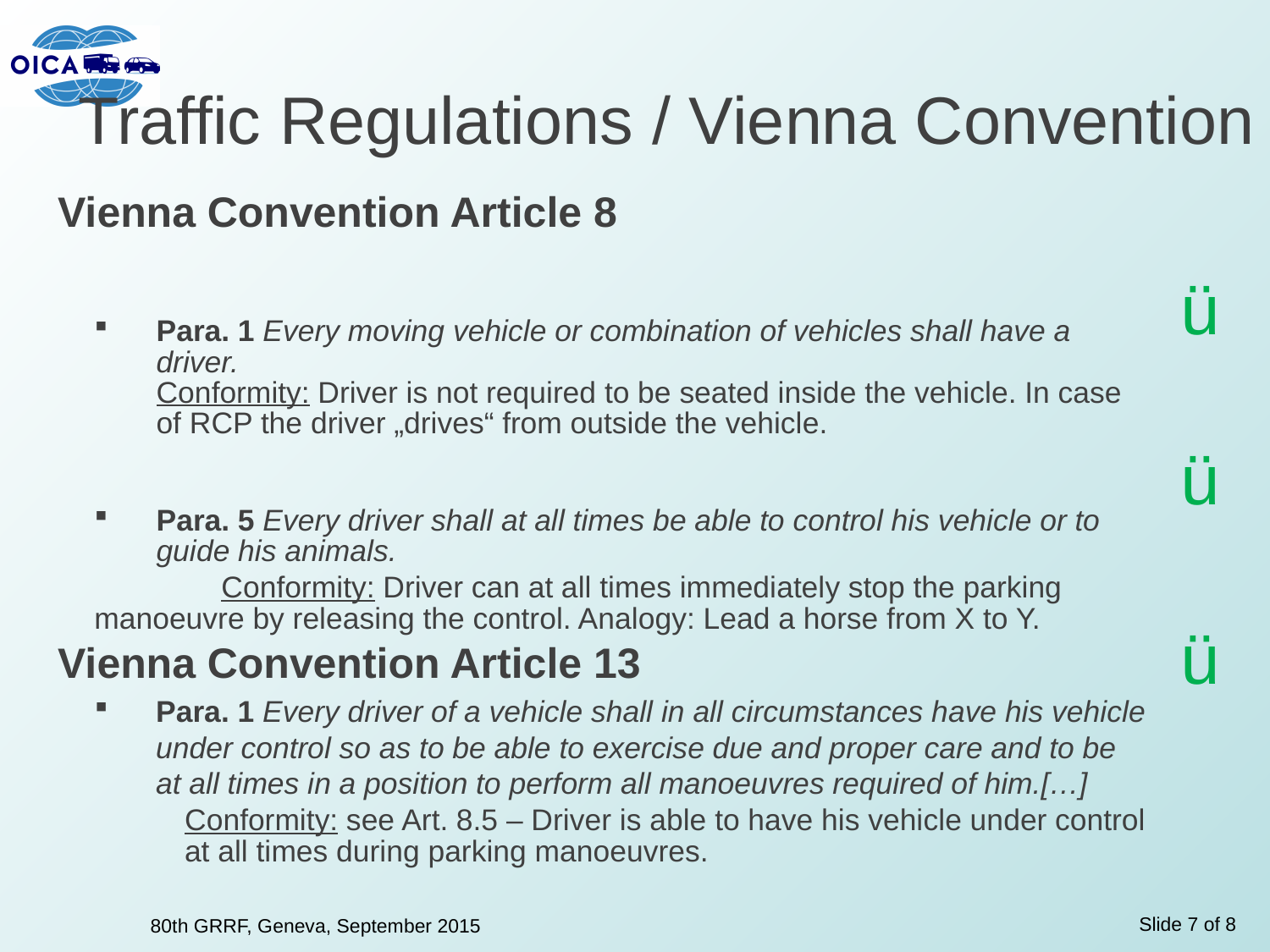

# Traffic Regulations / Vienna Convention
Vienna Convention Article 8

Para. 1 Every moving vehicle or combination of vehicles shall have a driver.
Conformity: Driver is not required to be seated inside the vehicle. In case of RCP the driver „drives“ from outside the vehicle.

Para. 5 Every driver shall at all times be able to control his vehicle or to guide his animals.
	Conformity: Driver can at all times immediately stop the parking 	manoeuvre by releasing the control. Analogy: Lead a horse from X to Y.
Vienna Convention Article 13
Para. 1 Every driver of a vehicle shall in all circumstances have his vehicle under control so as to be able to exercise due and proper care and to be at all times in a position to perform all manoeuvres required of him.[…]
	Conformity: see Art. 8.5 – Driver is able to have his vehicle under control 	at all times during parking manoeuvres.

ü
ü
ü
Slide 7 of 8
80th GRRF, Geneva, September 2015